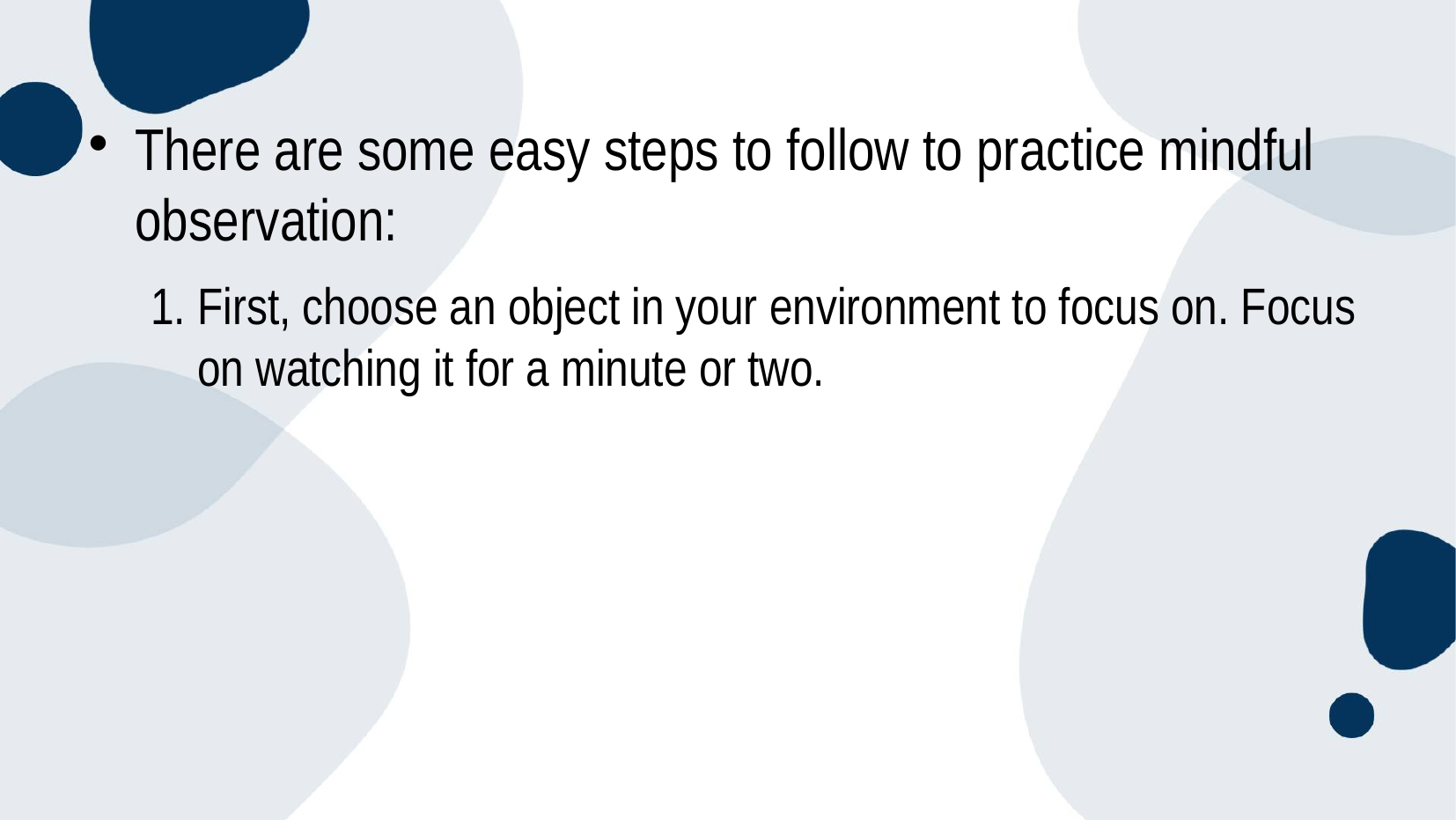

There are some easy steps to follow to practice mindful observation:
First, choose an object in your environment to focus on. Focus on watching it for a minute or two.